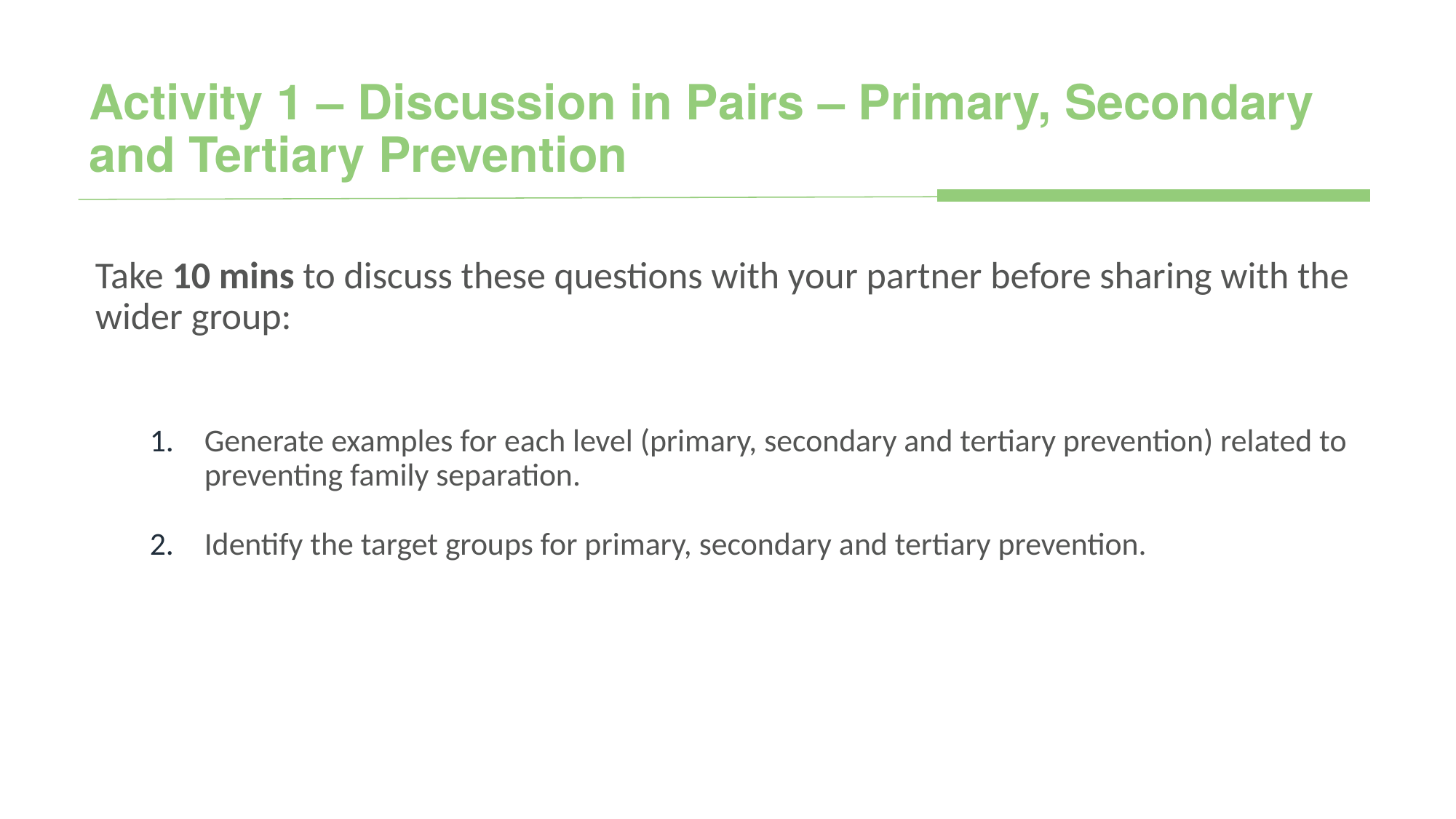

Activity 1 – Discussion in Pairs – Primary, Secondary and Tertiary Prevention

Take 10 mins to discuss these questions with your partner before sharing with the wider group:
Generate examples for each level (primary, secondary and tertiary prevention) related to preventing family separation.
Identify the target groups for primary, secondary and tertiary prevention.